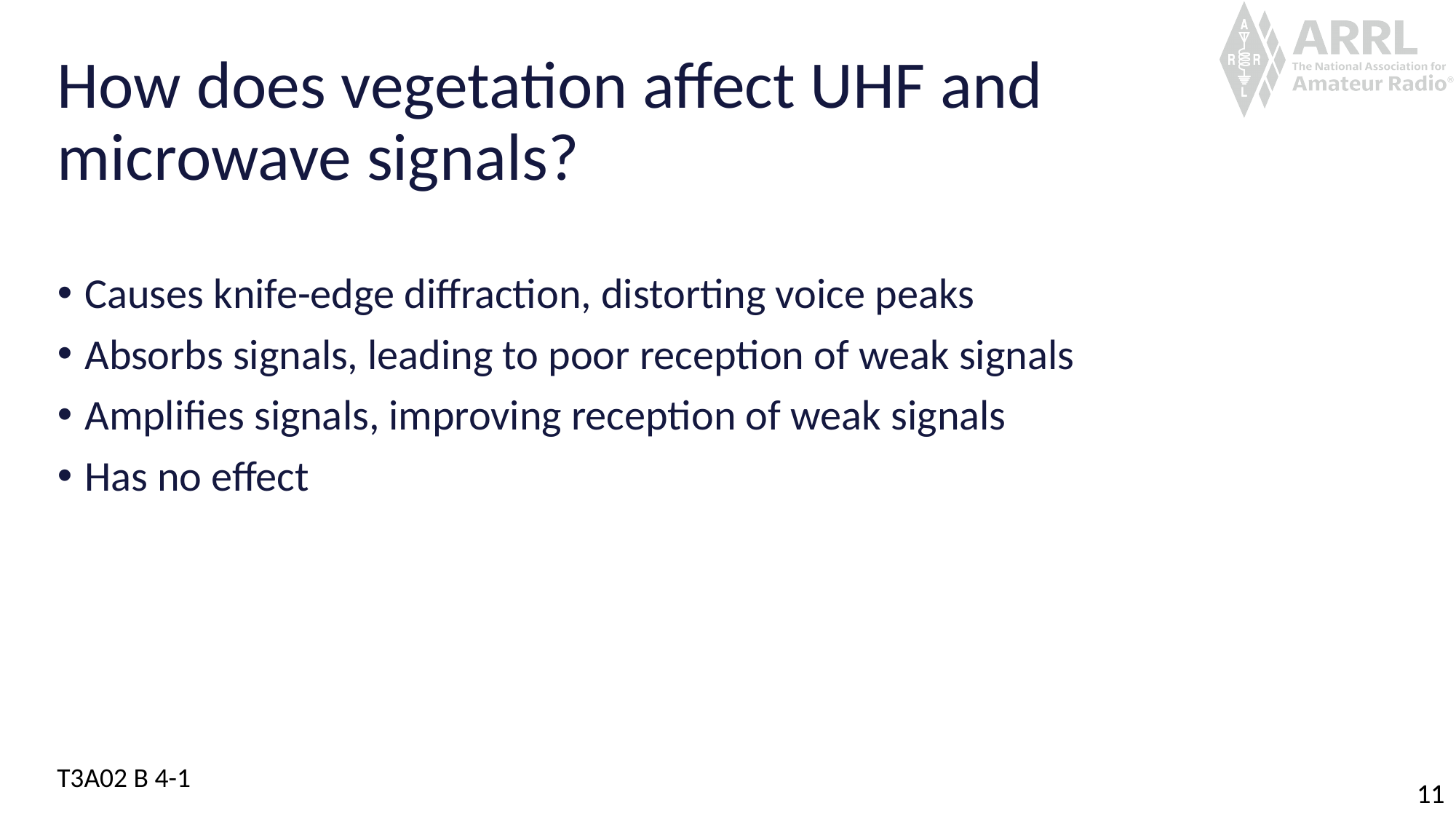

# How does vegetation affect UHF and microwave signals?
Causes knife-edge diffraction, distorting voice peaks
Absorbs signals, leading to poor reception of weak signals
Amplifies signals, improving reception of weak signals
Has no effect
T3A02 B 4-1